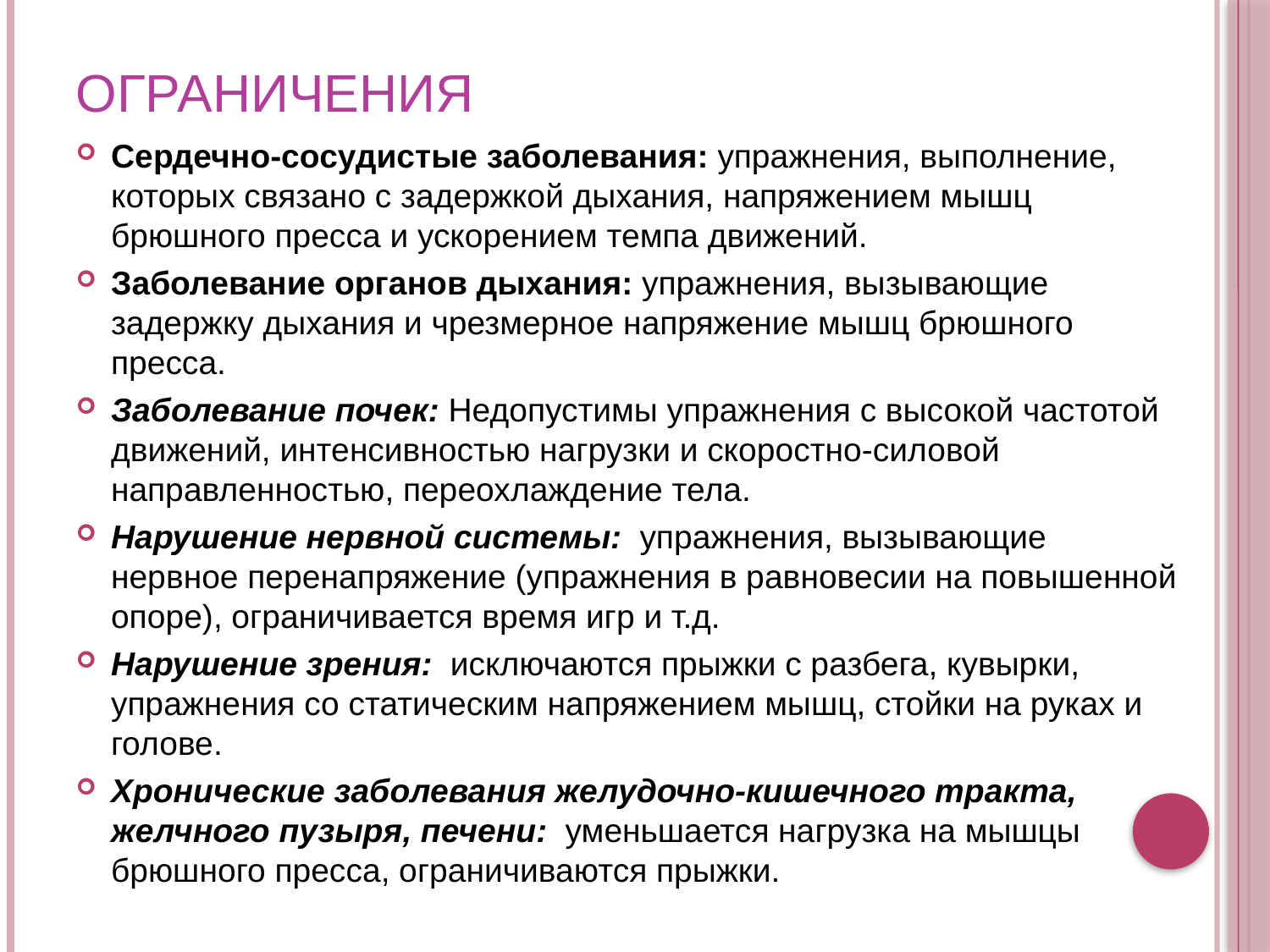

# Ограничения
Сердечно-сосудистые заболевания: упражнения, выполнение, которых связано с задержкой дыхания, напряжением мышц брюшного пресса и ускорением темпа движений.
Заболевание органов дыхания: упражнения, вызывающие задержку дыхания и чрезмерное напряжение мышц брюшного пресса.
Заболевание почек: Недопустимы упражнения с высокой частотой движений, интенсивностью нагрузки и скоростно-силовой направленностью, переохлаждение тела.
Нарушение нервной системы:  упражнения, вызывающие нервное перенапряжение (упражнения в равновесии на повышенной опоре), ограничивается время игр и т.д.
Нарушение зрения:  исключаются прыжки с разбега, кувырки, упражнения со статическим напряжением мышц, стойки на руках и голове.
Хронические заболевания желудочно-кишечного тракта, желчного пузыря, печени:  уменьшается нагрузка на мышцы брюшного пресса, ограничиваются прыжки.